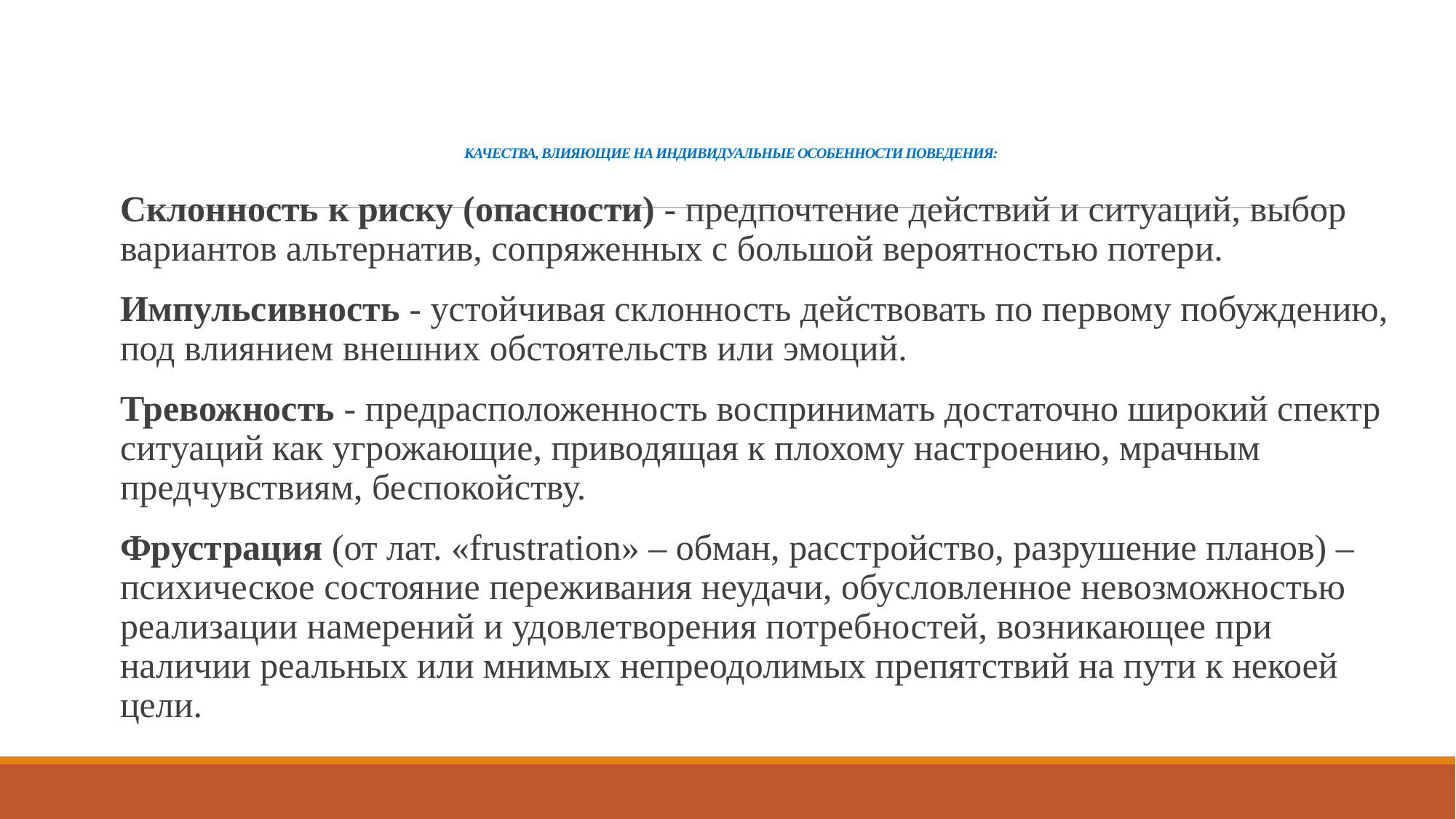

# КАЧЕСТВА, ВЛИЯЮЩИЕ НА ИНДИВИДУАЛЬНЫЕ ОСОБЕННОСТИ ПОВЕДЕНИЯ:
Склонность к риску (опасности) - предпочтение действий и ситуаций, выбор вариантов альтернатив, сопряженных с большой вероятностью потери.
Импульсивность - устойчивая склонность действовать по первому побуждению, под влиянием внешних обстоятельств или эмоций.
Тревожность - предрасположенность воспринимать достаточно широкий спектр ситуаций как угрожающие, приводящая к плохому настроению, мрачным предчувствиям, беспокойству.
Фрустрация (от лат. «frustration» – обман, расстройство, разрушение планов) – психическое состояние переживания неудачи, обусловленное невозможностью реализации намерений и удовлетворения потребностей, возникающее при наличии реальных или мнимых непреодолимых препятствий на пути к некоей цели.